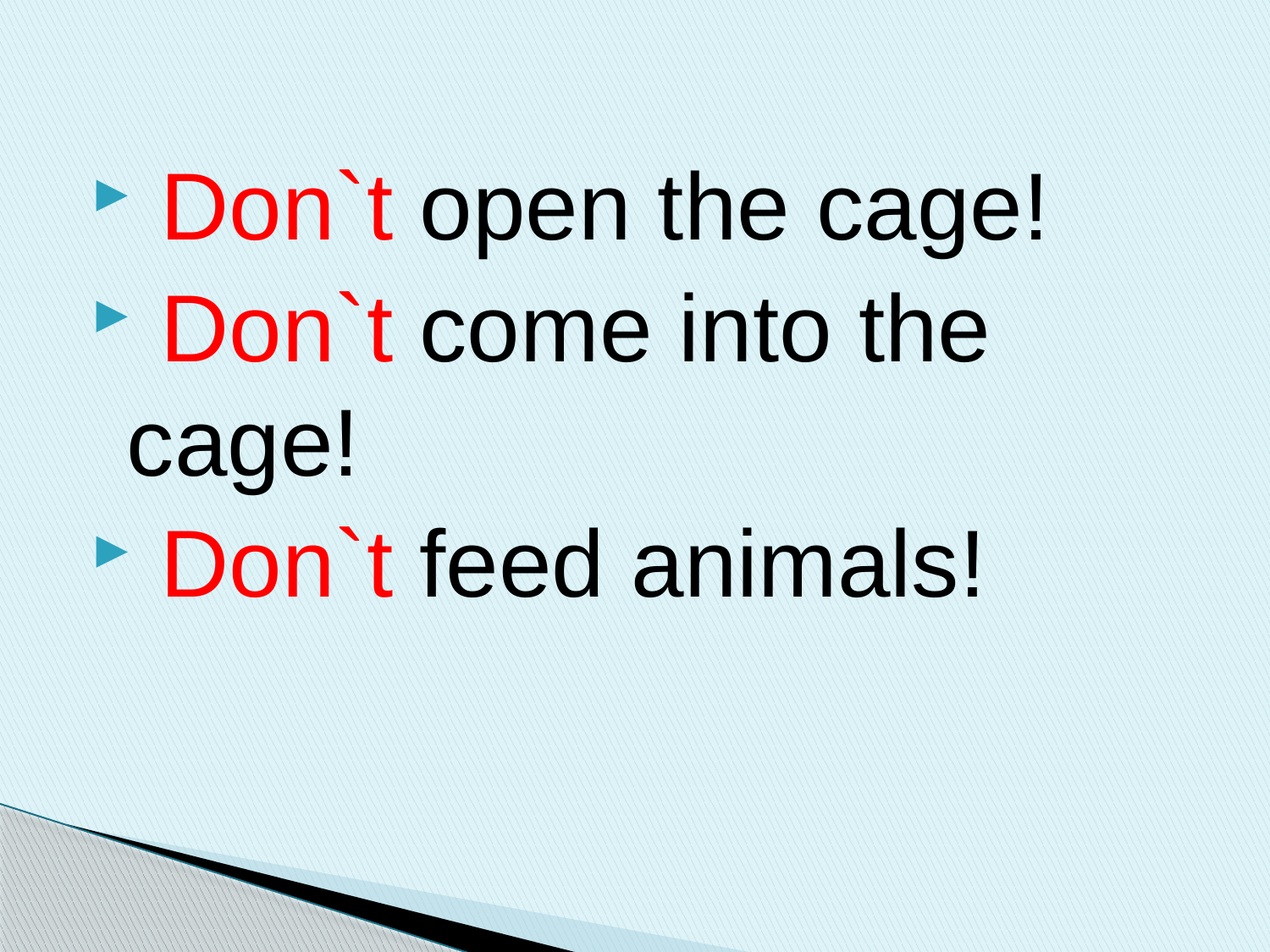

Don`t open the cage!
 Don`t come into the   cage!
 Don`t feed animals!